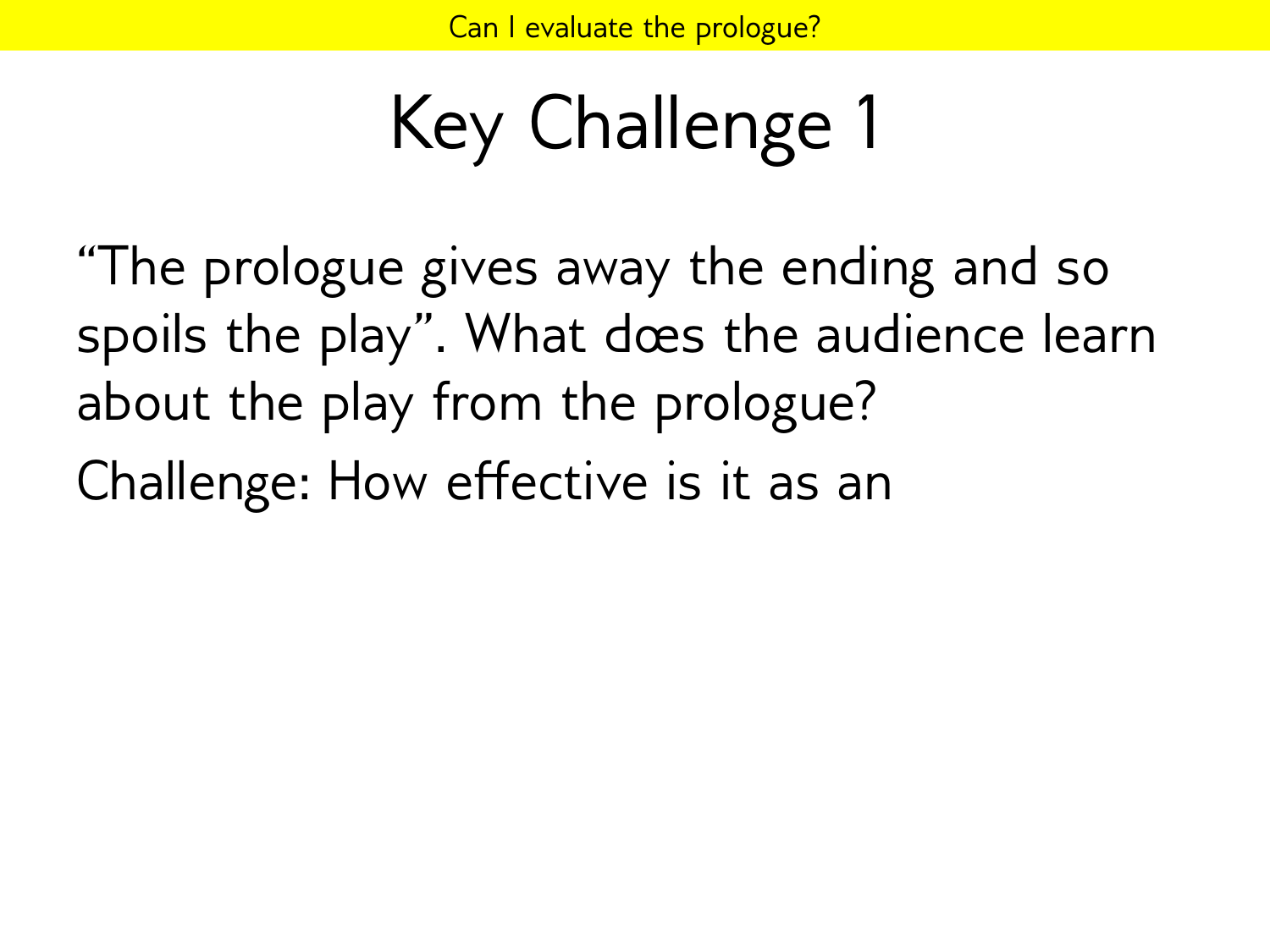

Can I evaluate the prologue?
# Key Challenge 1
“The prologue gives away the ending and so spoils the play”. What does the audience learn about the play from the prologue?
Challenge: How effective is it as an introduction?